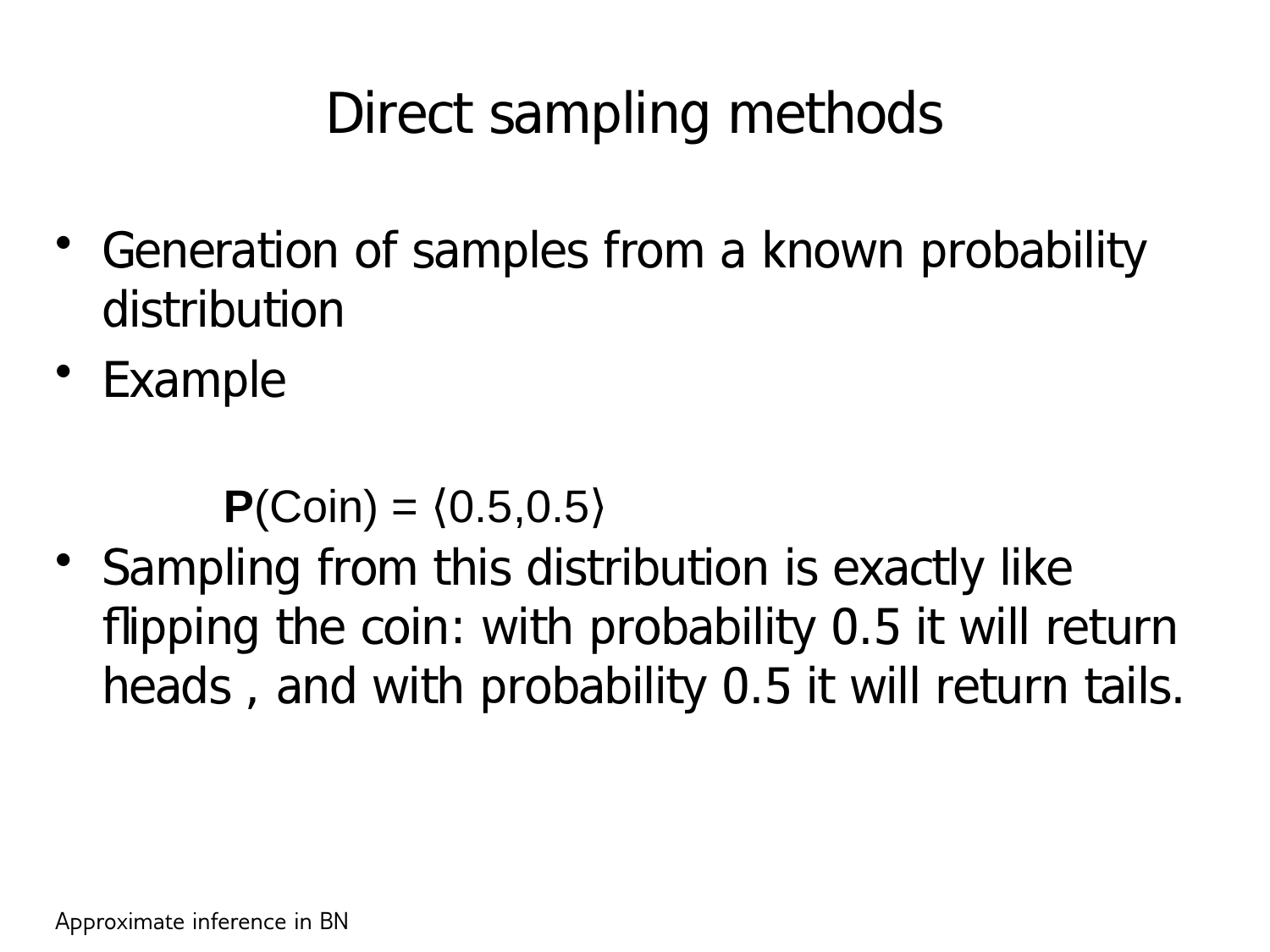

# Direct sampling methods
Generation of samples from a known probability distribution
Example
Sampling from this distribution is exactly like flipping the coin: with probability 0.5 it will return heads , and with probability 0.5 it will return tails.
P(Coin) = ⟨0.5,0.5⟩
Approximate inference in BN
53